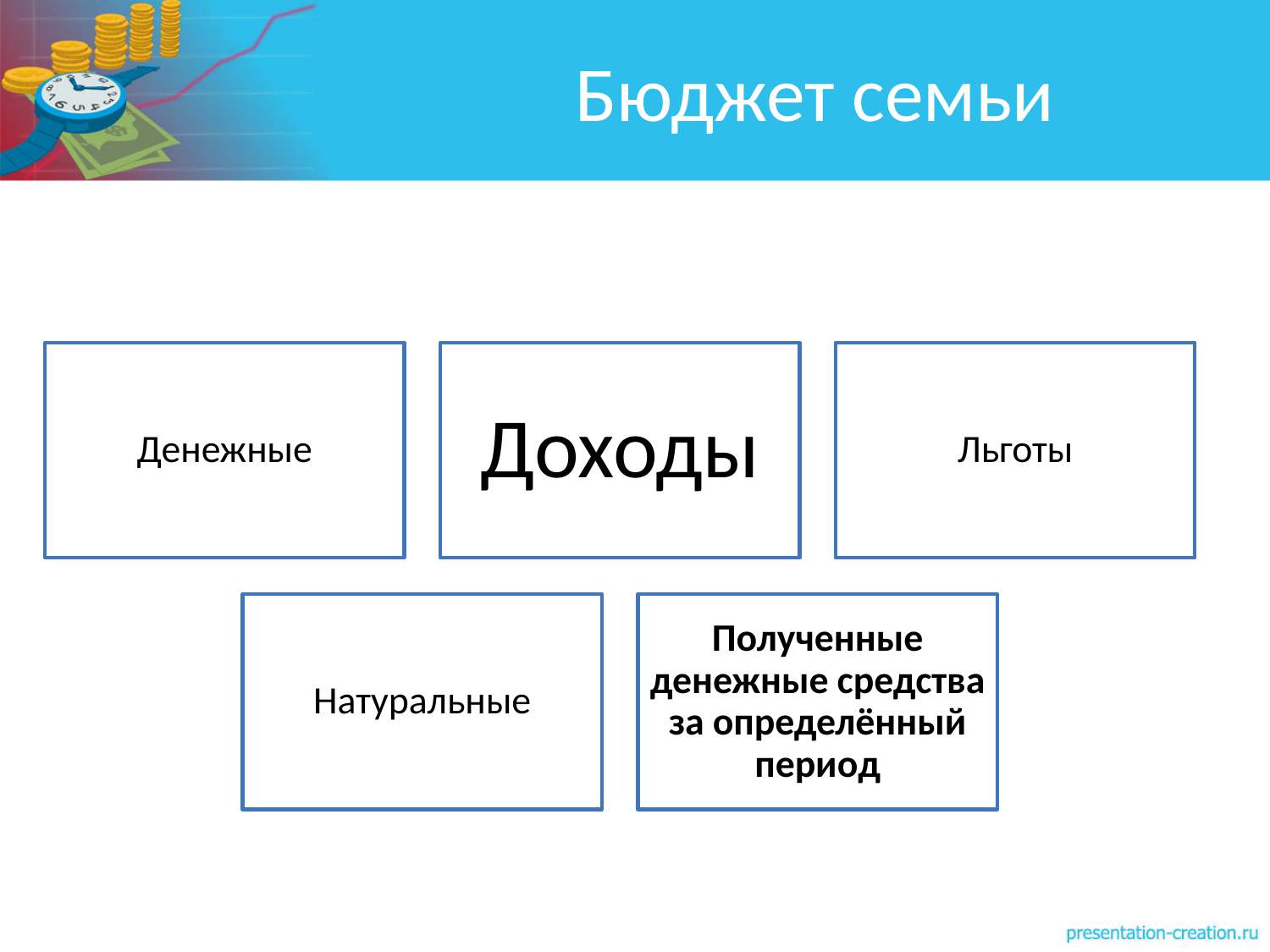

# Бюджет семьи
Денежные
Доходы
Льготы
Натуральные
Полученные денежные средства за определённый период